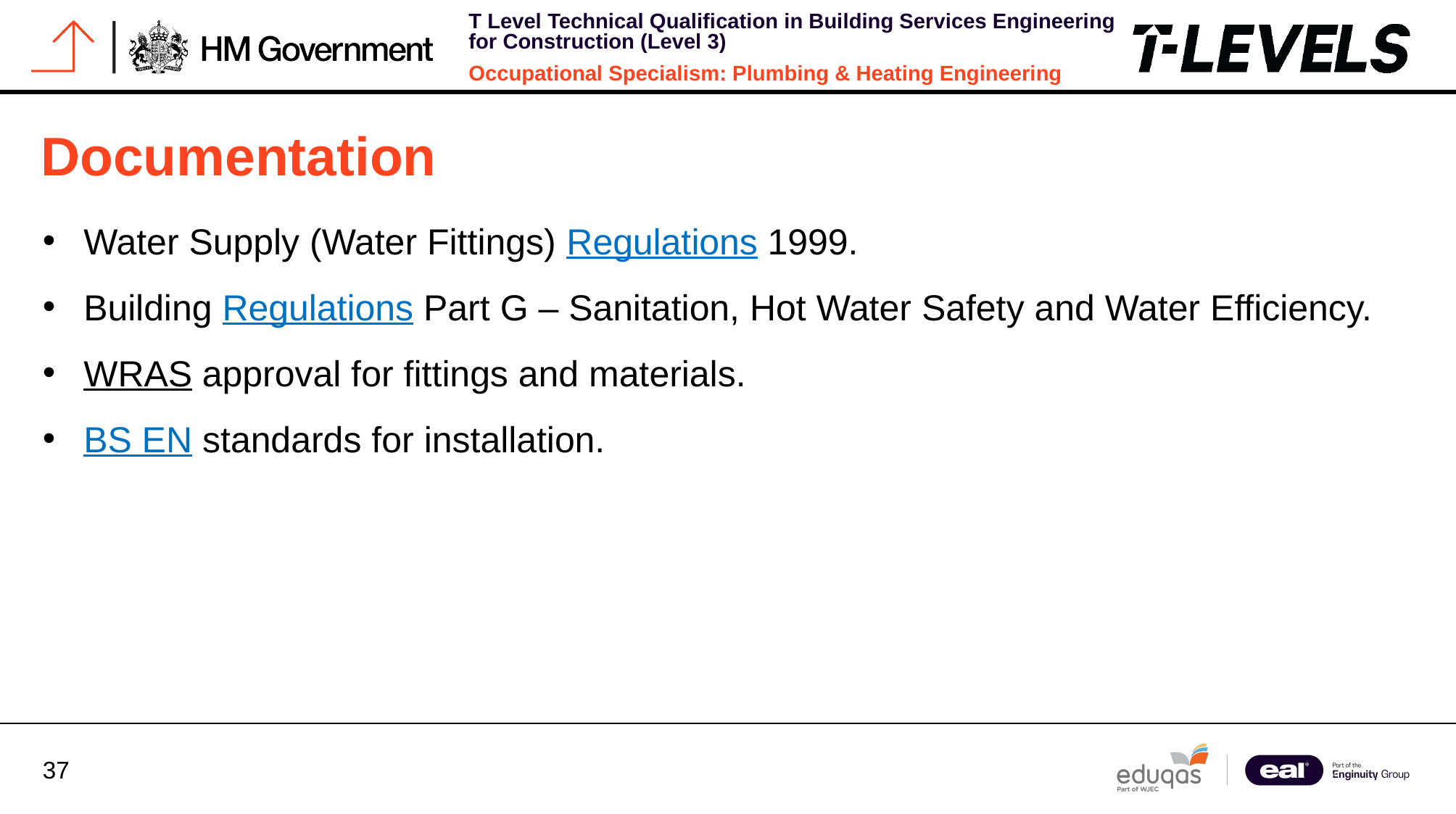

# Documentation
Water Supply (Water Fittings) Regulations 1999.
Building Regulations Part G – Sanitation, Hot Water Safety and Water Efficiency.
WRAS approval for fittings and materials.
BS EN standards for installation.